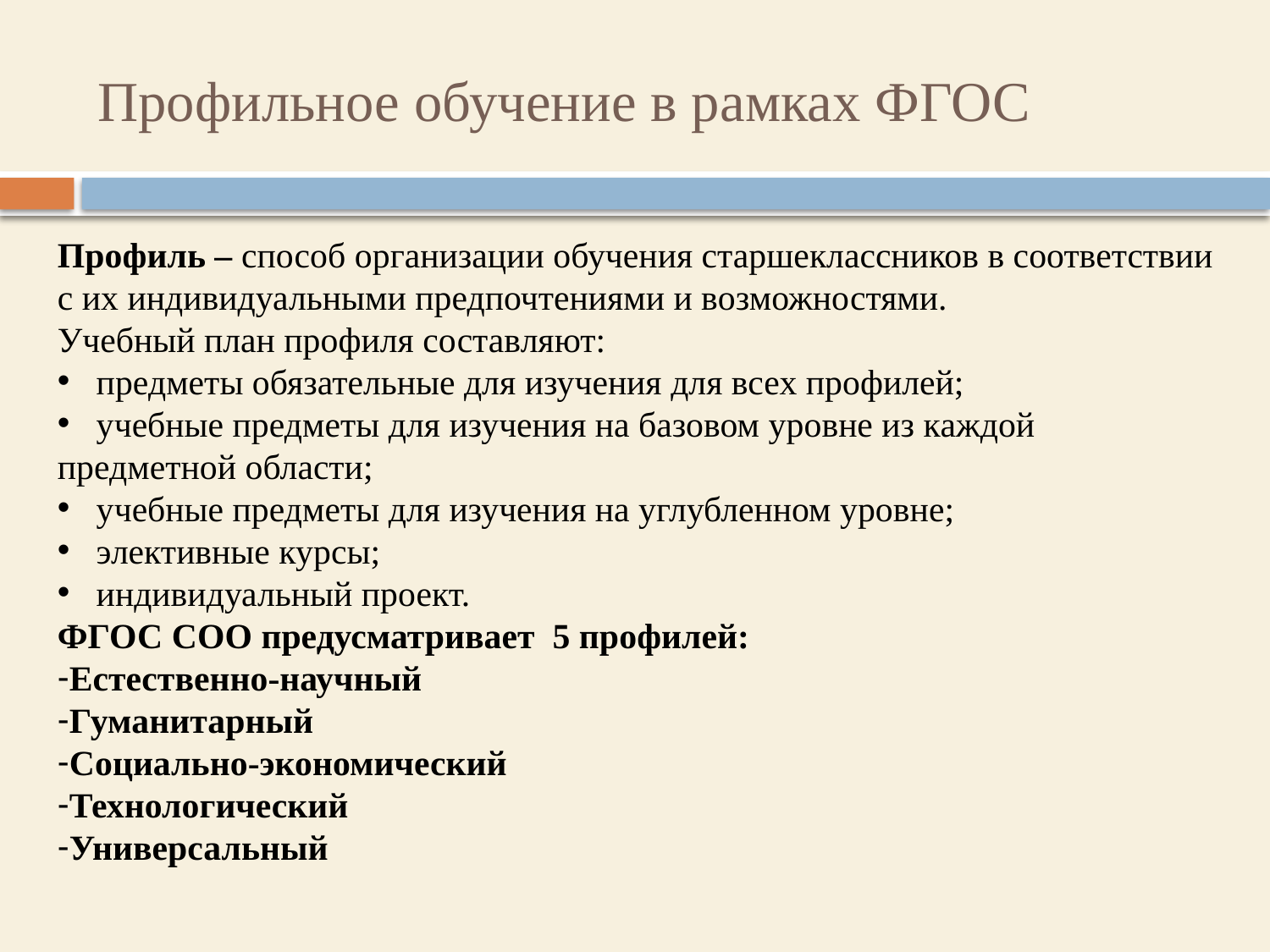

# Профильное обучение в рамках ФГОС

Профиль – способ организации обучения старшеклассников в соответствии с их индивидуальными предпочтениями и возможностями.
Учебный план профиля составляют:
   предметы обязательные для изучения для всех профилей;
   учебные предметы для изучения на базовом уровне из каждой предметной области;
   учебные предметы для изучения на углубленном уровне;
   элективные курсы;
   индивидуальный проект.
ФГОС СОО предусматривает  5 профилей:
Естественно-научный
Гуманитарный
Социально-экономический
Технологический
Универсальный